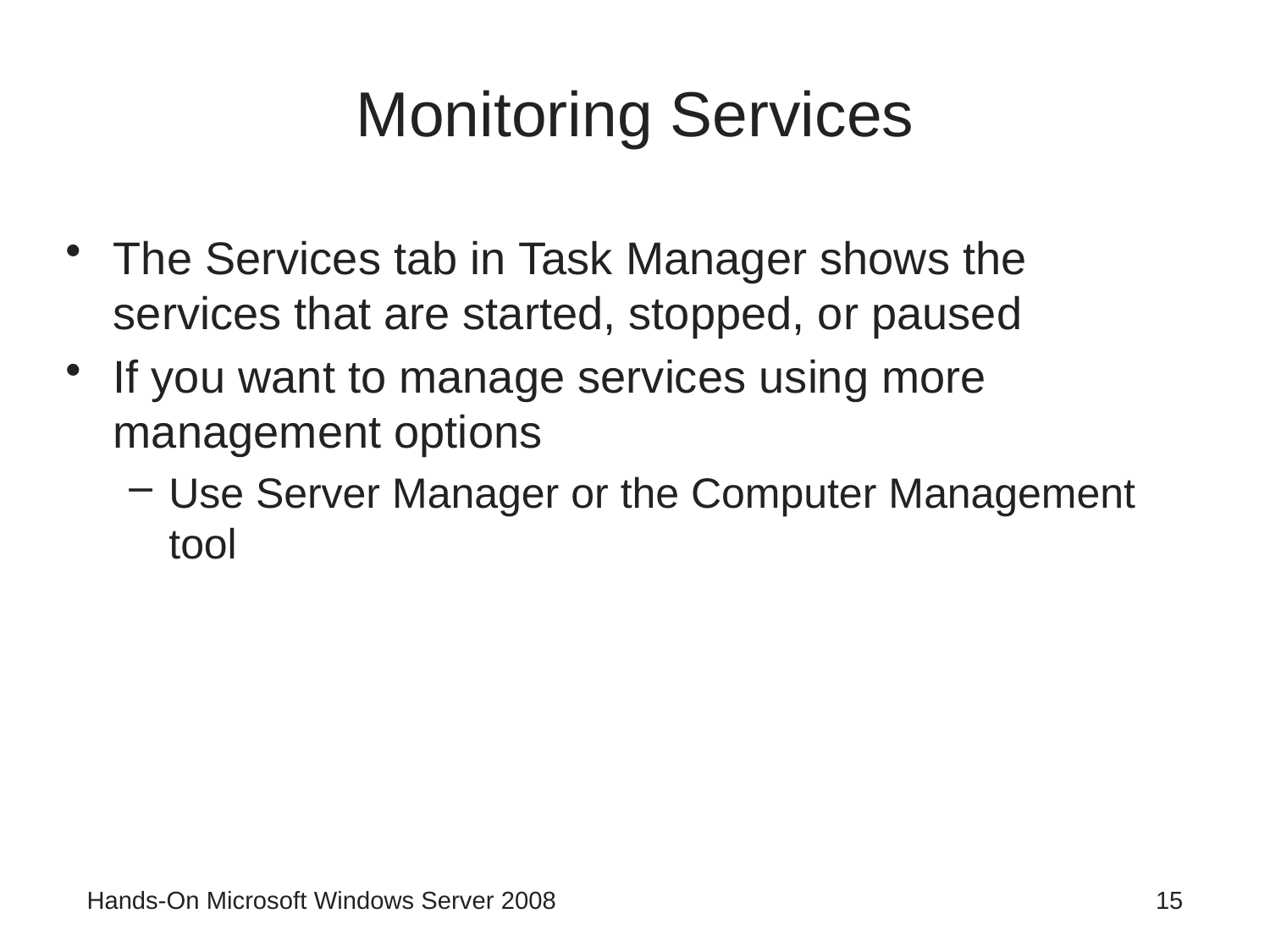

# Monitoring Services
The Services tab in Task Manager shows the services that are started, stopped, or paused
If you want to manage services using more management options
Use Server Manager or the Computer Management tool

Hands-On Microsoft Windows Server 2008
15